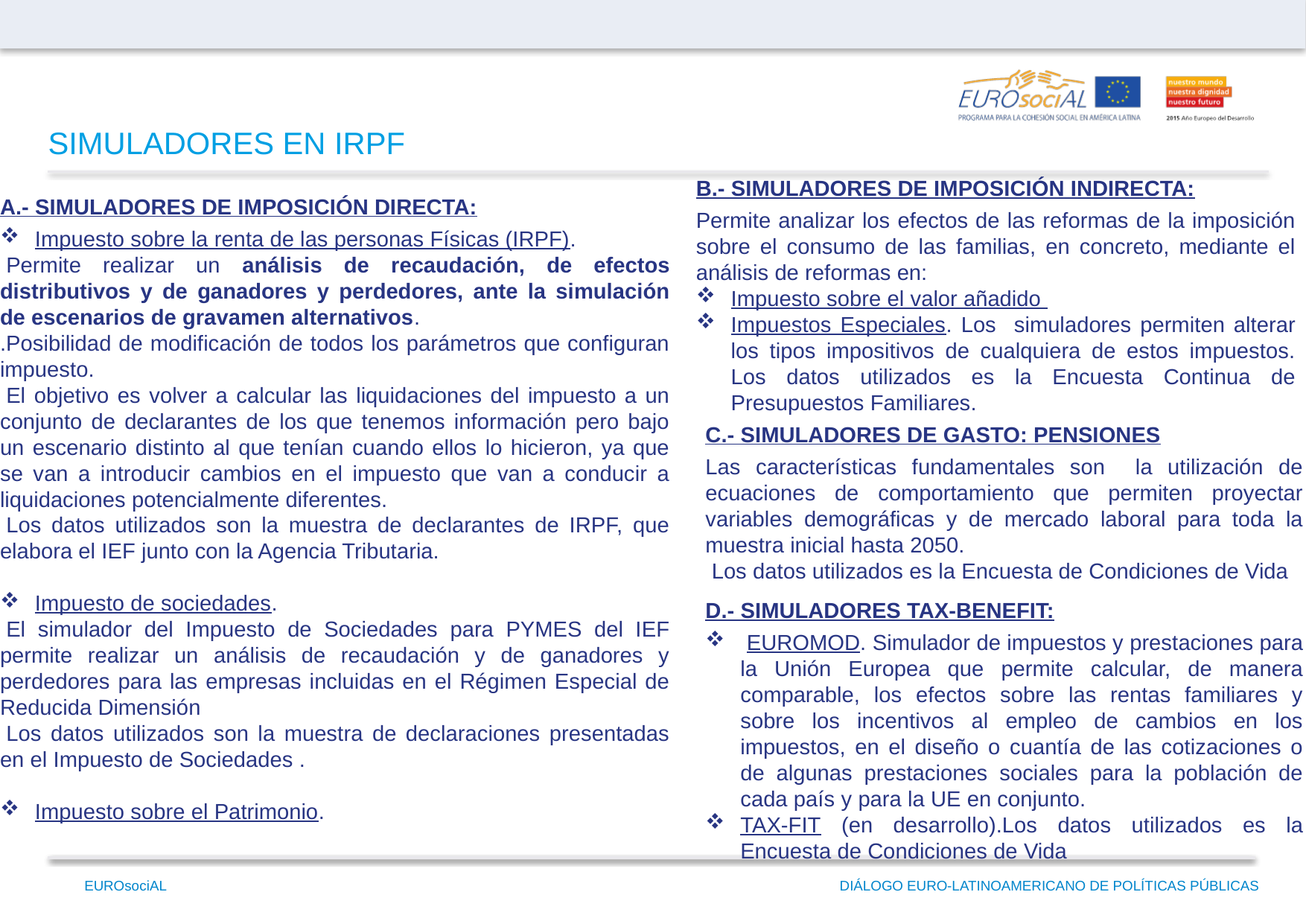

SIMULADORES EN IRPF
B.- SIMULADORES DE IMPOSICIÓN INDIRECTA:
Permite analizar los efectos de las reformas de la imposición sobre el consumo de las familias, en concreto, mediante el análisis de reformas en:
Impuesto sobre el valor añadido
Impuestos Especiales. Los  simuladores permiten alterar los tipos impositivos de cualquiera de estos impuestos. Los datos utilizados es la Encuesta Continua de Presupuestos Familiares.

A.- SIMULADORES DE IMPOSICIÓN DIRECTA:
Impuesto sobre la renta de las personas Físicas (IRPF).
 Permite realizar un análisis de recaudación, de efectos distributivos y de ganadores y perdedores, ante la simulación de escenarios de gravamen alternativos.
.Posibilidad de modificación de todos los parámetros que configuran impuesto.
 El objetivo es volver a calcular las liquidaciones del impuesto a un conjunto de declarantes de los que tenemos información pero bajo un escenario distinto al que tenían cuando ellos lo hicieron, ya que se van a introducir cambios en el impuesto que van a conducir a liquidaciones potencialmente diferentes.
 Los datos utilizados son la muestra de declarantes de IRPF, que elabora el IEF junto con la Agencia Tributaria.

Impuesto de sociedades.
 El simulador del Impuesto de Sociedades para PYMES del IEF permite realizar un análisis de recaudación y de ganadores y perdedores para las empresas incluidas en el Régimen Especial de Reducida Dimensión
 Los datos utilizados son la muestra de declaraciones presentadas en el Impuesto de Sociedades .

Impuesto sobre el Patrimonio.

C.- SIMULADORES DE GASTO: PENSIONES
Las características fundamentales son  la utilización de ecuaciones de comportamiento que permiten proyectar variables demográficas y de mercado laboral para toda la muestra inicial hasta 2050.
 Los datos utilizados es la Encuesta de Condiciones de Vida

D.- SIMULADORES TAX-BENEFIT:
 EUROMOD. Simulador de impuestos y prestaciones para la Unión Europea que permite calcular, de manera comparable, los efectos sobre las rentas familiares y sobre los incentivos al empleo de cambios en los impuestos, en el diseño o cuantía de las cotizaciones o de algunas prestaciones sociales para la población de cada país y para la UE en conjunto.
TAX-FIT (en desarrollo).Los datos utilizados es la Encuesta de Condiciones de Vida